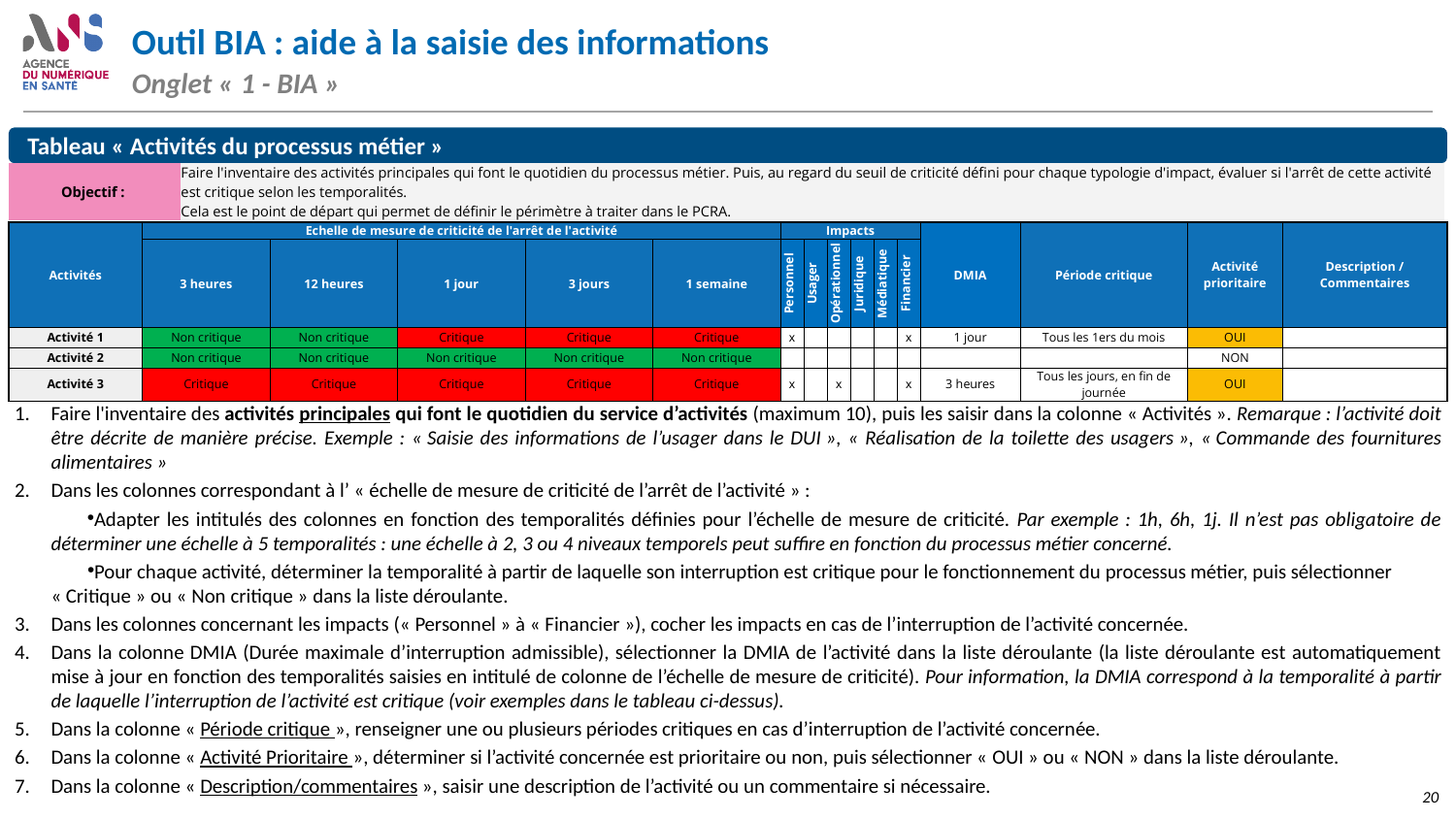

# Outil BIA : aide à la saisie des informations Onglet « 1 - BIA »
Tableau « Activités du processus métier »
| Objectif : | Faire l'inventaire des activités principales qui font le quotidien du processus métier. Puis, au regard du seuil de criticité défini pour chaque typologie d'impact, évaluer si l'arrêt de cette activité est critique selon les temporalités. |
| --- | --- |
|  | Cela est le point de départ qui permet de définir le périmètre à traiter dans le PCRA. |
| Activités | Echelle de mesure de criticité de l'arrêt de l'activité |  |  |  |  | Impacts |  |  |  |  |  | DMIA | Période critique | Activité prioritaire | Description / Commentaires |
| --- | --- | --- | --- | --- | --- | --- | --- | --- | --- | --- | --- | --- | --- | --- | --- |
|  | 3 heures | 12 heures | 1 jour | 3 jours | 1 semaine | Personnel | Usager | Opérationnel | Juridique | Médiatique | Financier |  |  |  |  |
| Activité 1 | Non critique | Non critique | Critique | Critique | Critique | x |  |  |  |  | x | 1 jour | Tous les 1ers du mois | OUI |  |
| Activité 2 | Non critique | Non critique | Non critique | Non critique | Non critique |  |  |  |  |  |  |  |  | NON |  |
| Activité 3 | Critique | Critique | Critique | Critique | Critique | x |  | x |  |  | x | 3 heures | Tous les jours, en fin de journée | OUI |  |
Faire l'inventaire des activités principales qui font le quotidien du service d’activités (maximum 10), puis les saisir dans la colonne « Activités ». Remarque : l’activité doit être décrite de manière précise. Exemple : « Saisie des informations de l’usager dans le DUI », « Réalisation de la toilette des usagers », « Commande des fournitures alimentaires »
Dans les colonnes correspondant à l’ « échelle de mesure de criticité de l’arrêt de l’activité » :
Adapter les intitulés des colonnes en fonction des temporalités définies pour l’échelle de mesure de criticité. Par exemple : 1h, 6h, 1j. Il n’est pas obligatoire de déterminer une échelle à 5 temporalités : une échelle à 2, 3 ou 4 niveaux temporels peut suffire en fonction du processus métier concerné.
Pour chaque activité, déterminer la temporalité à partir de laquelle son interruption est critique pour le fonctionnement du processus métier, puis sélectionner « Critique » ou « Non critique » dans la liste déroulante.
Dans les colonnes concernant les impacts (« Personnel » à « Financier »), cocher les impacts en cas de l’interruption de l’activité concernée.
Dans la colonne DMIA (Durée maximale d’interruption admissible), sélectionner la DMIA de l’activité dans la liste déroulante (la liste déroulante est automatiquement mise à jour en fonction des temporalités saisies en intitulé de colonne de l’échelle de mesure de criticité). Pour information, la DMIA correspond à la temporalité à partir de laquelle l’interruption de l’activité est critique (voir exemples dans le tableau ci-dessus).
Dans la colonne « Période critique », renseigner une ou plusieurs périodes critiques en cas d’interruption de l’activité concernée.
Dans la colonne « Activité Prioritaire », déterminer si l’activité concernée est prioritaire ou non, puis sélectionner « OUI » ou « NON » dans la liste déroulante.
Dans la colonne « Description/commentaires », saisir une description de l’activité ou un commentaire si nécessaire.
20